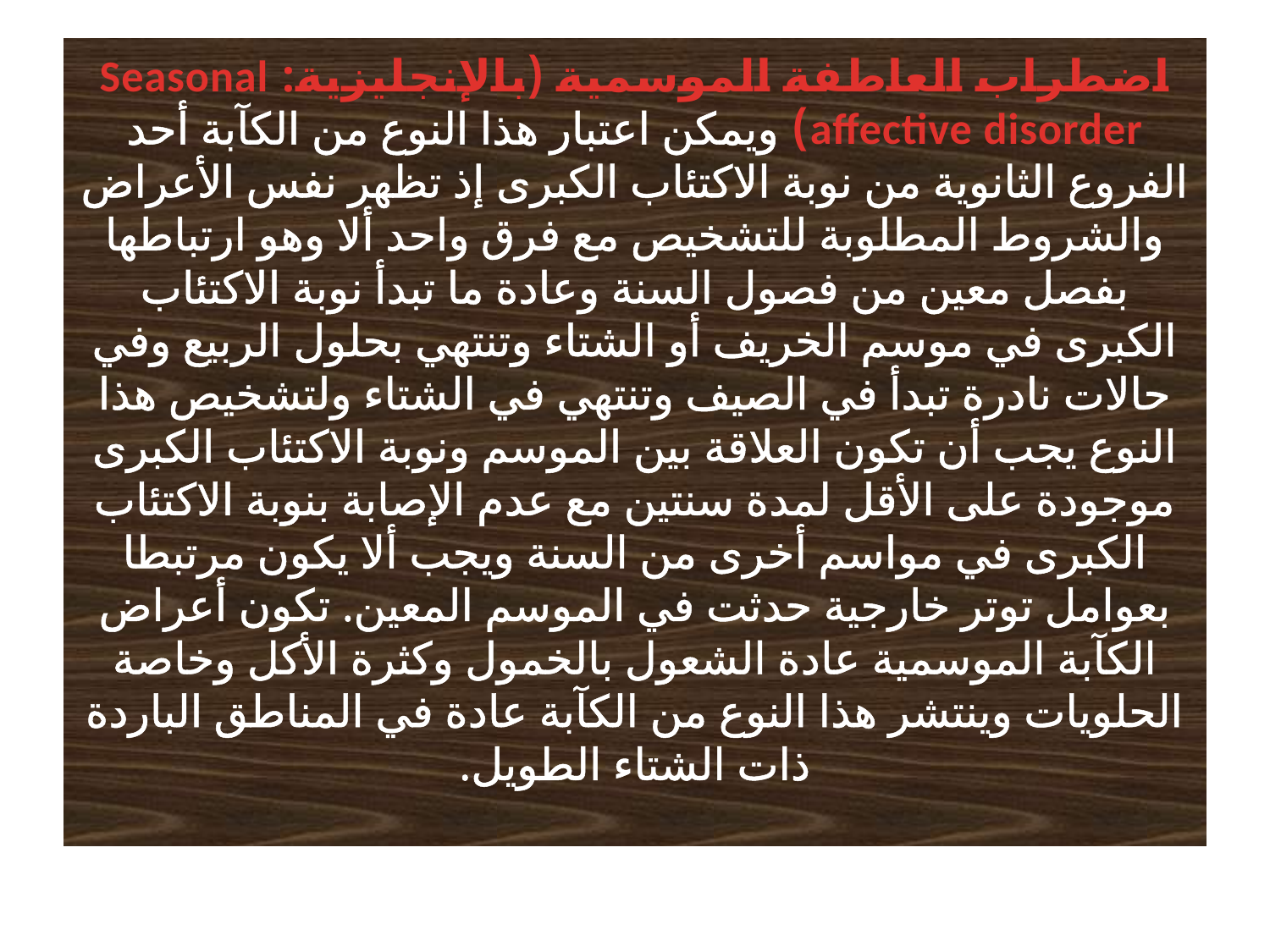

# اضطراب العاطفة الموسمية (بالإنجليزية: Seasonal affective disorder) ويمكن اعتبار هذا النوع من الكآبة أحد الفروع الثانوية من نوبة الاكتئاب الكبرى إذ تظهر نفس الأعراض والشروط المطلوبة للتشخيص مع فرق واحد ألا وهو ارتباطها بفصل معين من فصول السنة وعادة ما تبدأ نوبة الاكتئاب الكبرى في موسم الخريف أو الشتاء وتنتهي بحلول الربيع وفي حالات نادرة تبدأ في الصيف وتنتهي في الشتاء ولتشخيص هذا النوع يجب أن تكون العلاقة بين الموسم ونوبة الاكتئاب الكبرى موجودة على الأقل لمدة سنتين مع عدم الإصابة بنوبة الاكتئاب الكبرى في مواسم أخرى من السنة ويجب ألا يكون مرتبطا بعوامل توتر خارجية حدثت في الموسم المعين. تكون أعراض الكآبة الموسمية عادة الشعول بالخمول وكثرة الأكل وخاصة الحلويات وينتشر هذا النوع من الكآبة عادة في المناطق الباردة ذات الشتاء الطويل.